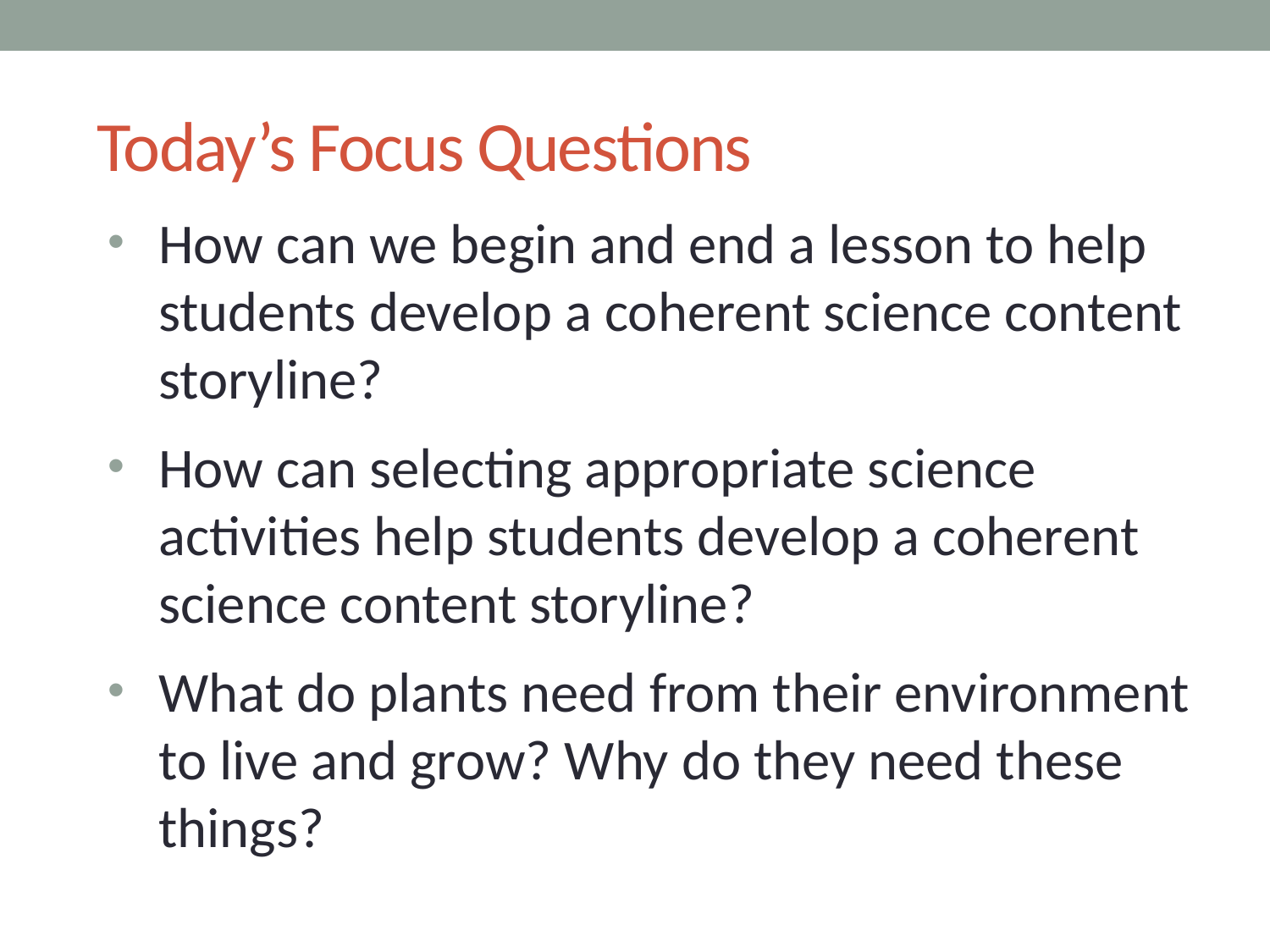

# Today’s Focus Questions
How can we begin and end a lesson to help students develop a coherent science content storyline?
How can selecting appropriate science activities help students develop a coherent science content storyline?
What do plants need from their environment to live and grow? Why do they need these things?